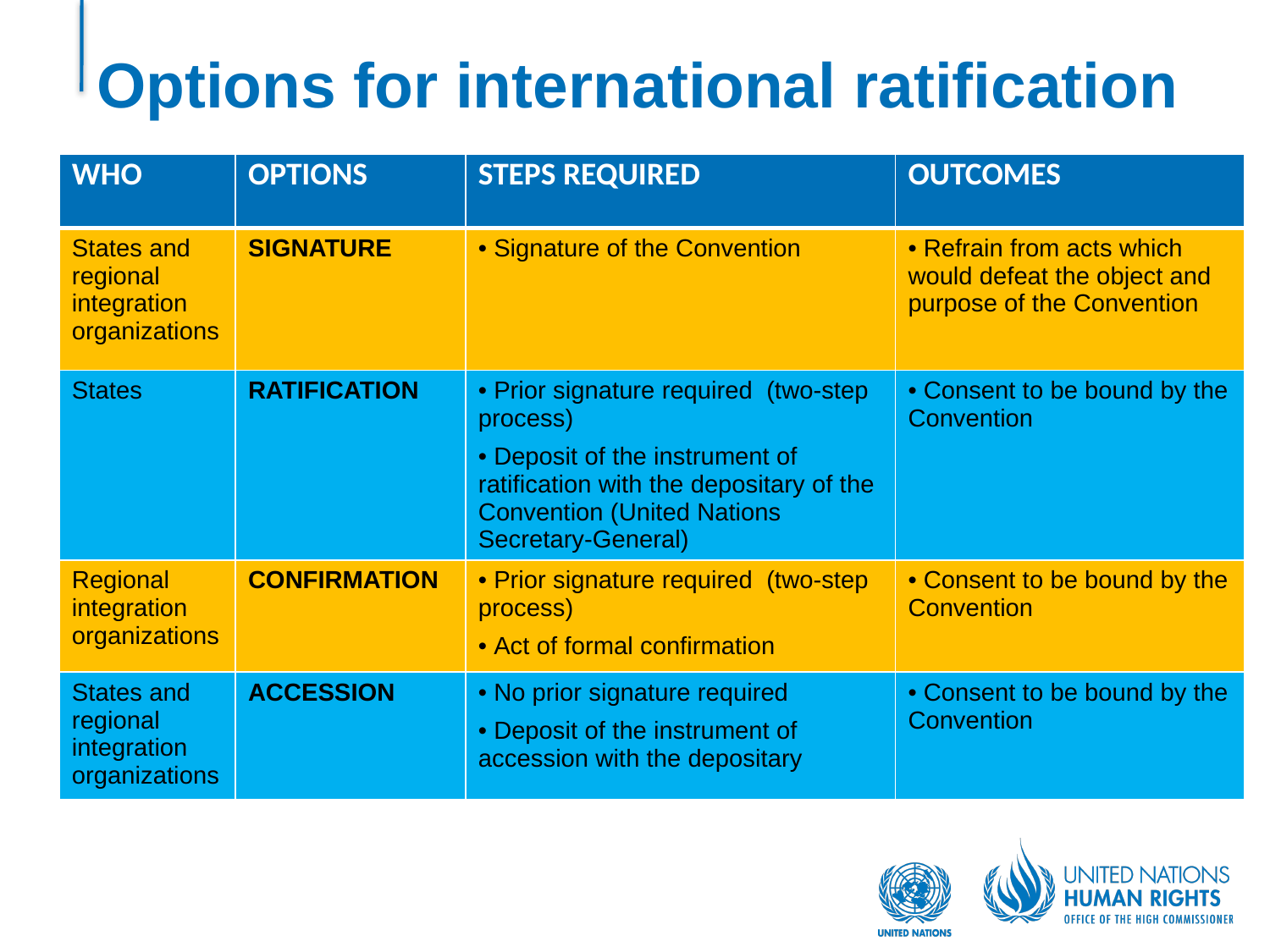

# Options for international ratification
| WHO | OPTIONS | STEPS REQUIRED | OUTCOMES |
| --- | --- | --- | --- |
| States and regional integration organizations | SIGNATURE | Signature of the Convention | Refrain from acts which would defeat the object and purpose of the Convention |
| States | RATIFICATION | Prior signature required (two-step process) Deposit of the instrument of ratification with the depositary of the Convention (United Nations Secretary-General) | Consent to be bound by the Convention |
| Regional integration organizations | CONFIRMATION | Prior signature required (two-step process) Act of formal confirmation | Consent to be bound by the Convention |
| States and regional integration organizations | ACCESSION | No prior signature required Deposit of the instrument of accession with the depositary | Consent to be bound by the Convention |